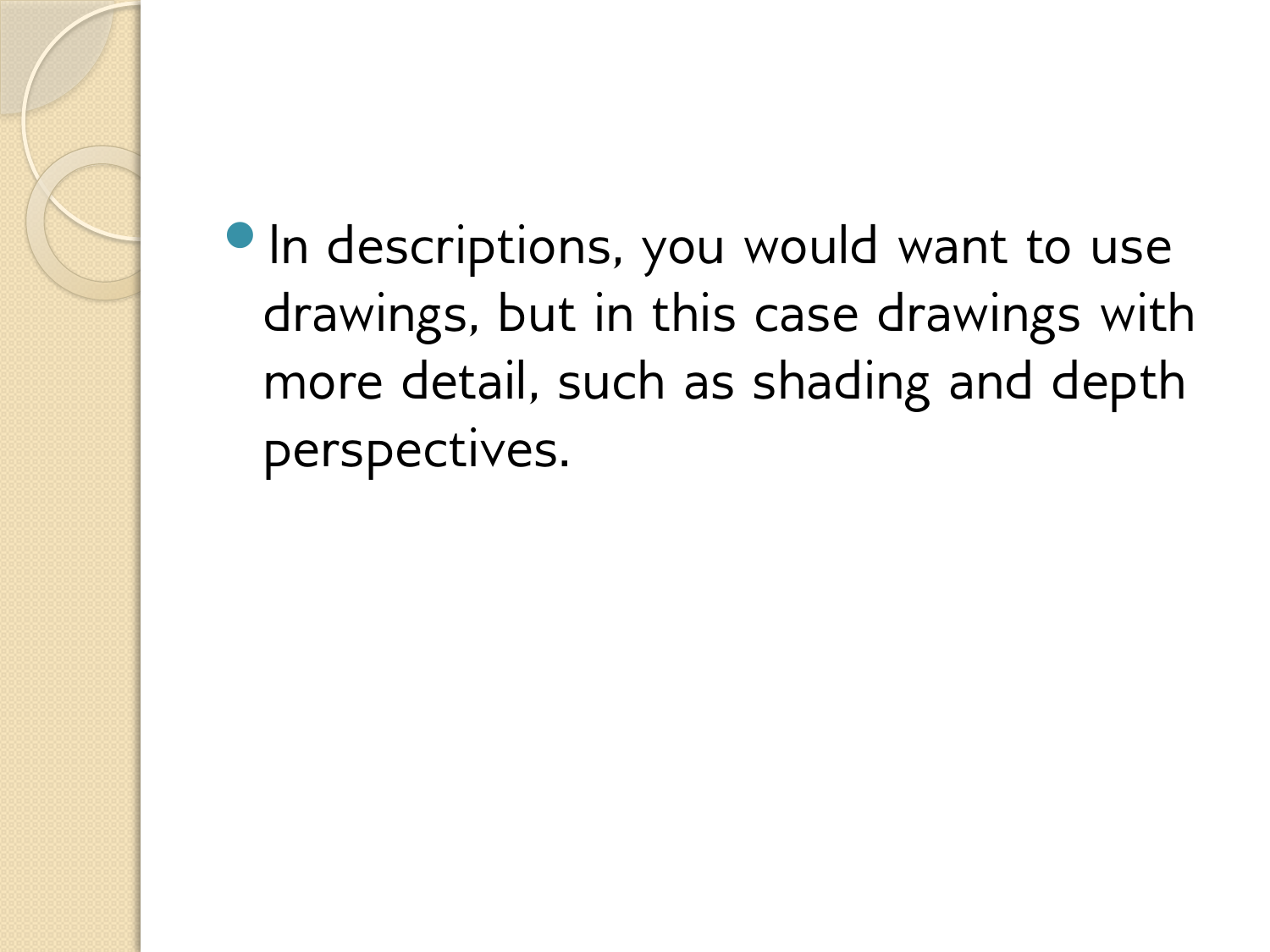

#
In descriptions, you would want to use drawings, but in this case drawings with more detail, such as shading and depth perspectives.